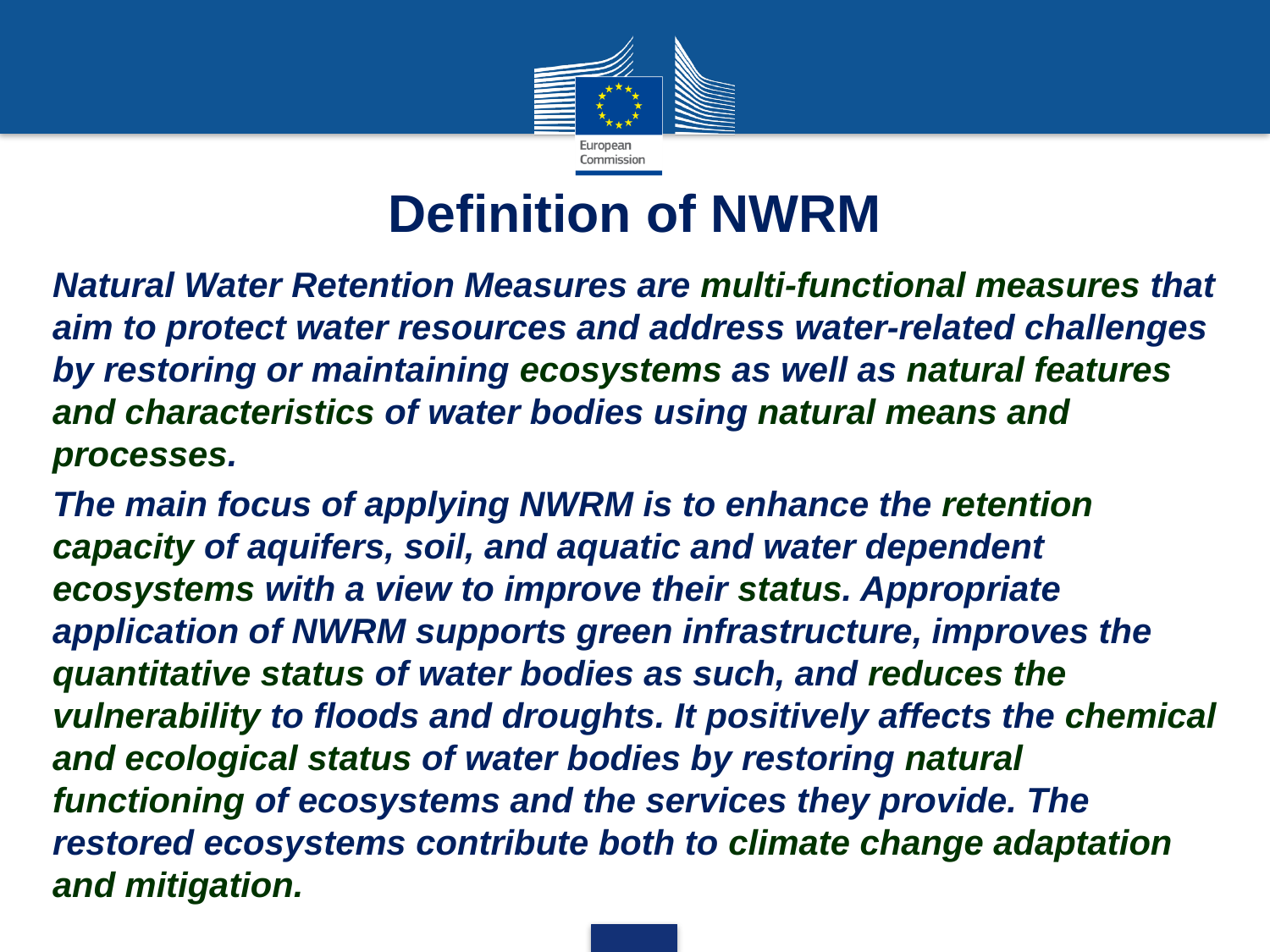

# Definition of NWRM
Natural Water Retention Measures are multi-functional measures that aim to protect water resources and address water-related challenges by restoring or maintaining ecosystems as well as natural features and characteristics of water bodies using natural means and processes.
The main focus of applying NWRM is to enhance the retention capacity of aquifers, soil, and aquatic and water dependent ecosystems with a view to improve their status. Appropriate application of NWRM supports green infrastructure, improves the quantitative status of water bodies as such, and reduces the vulnerability to floods and droughts. It positively affects the chemical and ecological status of water bodies by restoring natural functioning of ecosystems and the services they provide. The restored ecosystems contribute both to climate change adaptation and mitigation.